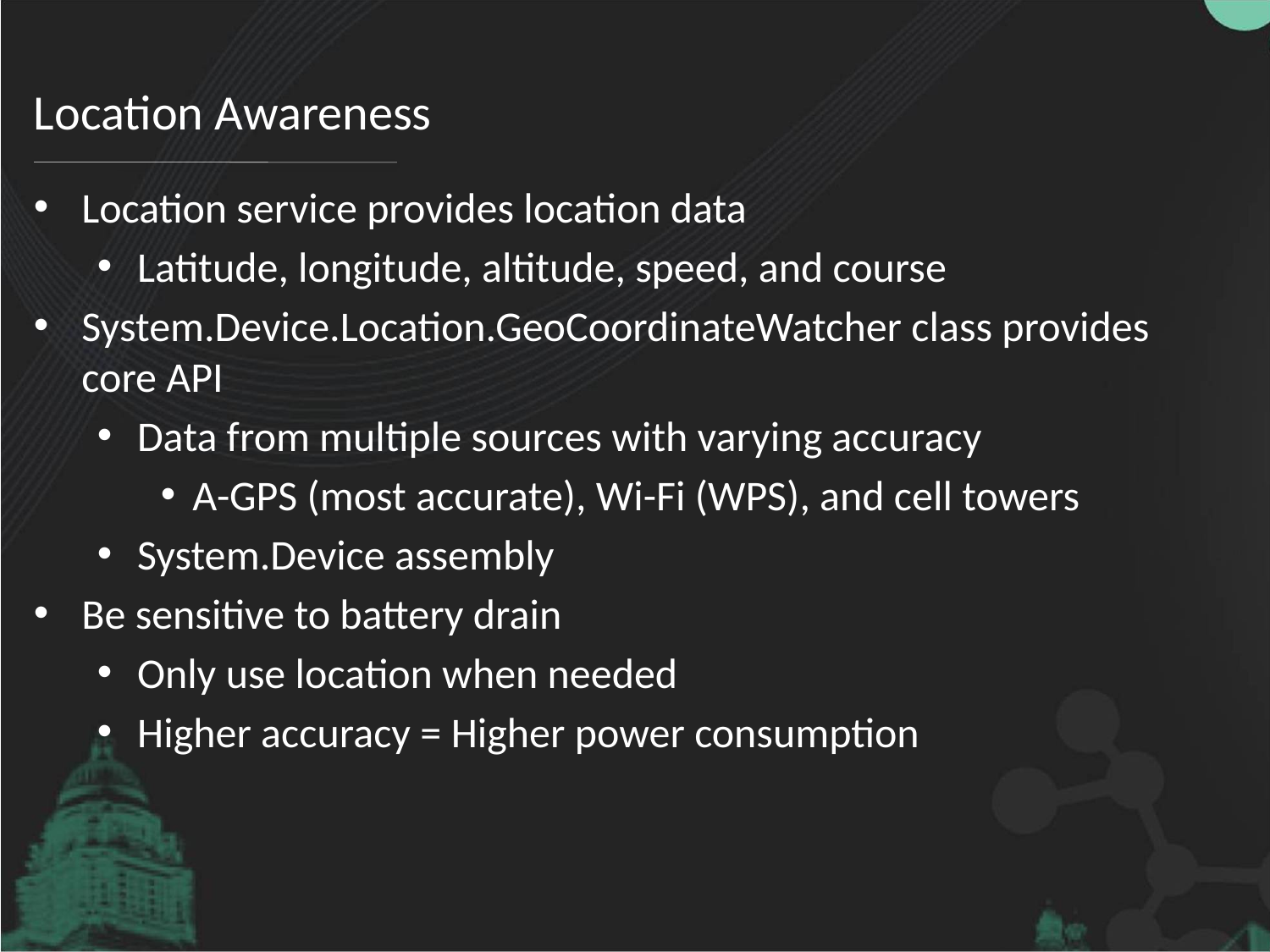

# Location Awareness
Location service provides location data
Latitude, longitude, altitude, speed, and course
System.Device.Location.GeoCoordinateWatcher class provides core API
Data from multiple sources with varying accuracy
A-GPS (most accurate), Wi-Fi (WPS), and cell towers
System.Device assembly
Be sensitive to battery drain
Only use location when needed
Higher accuracy = Higher power consumption